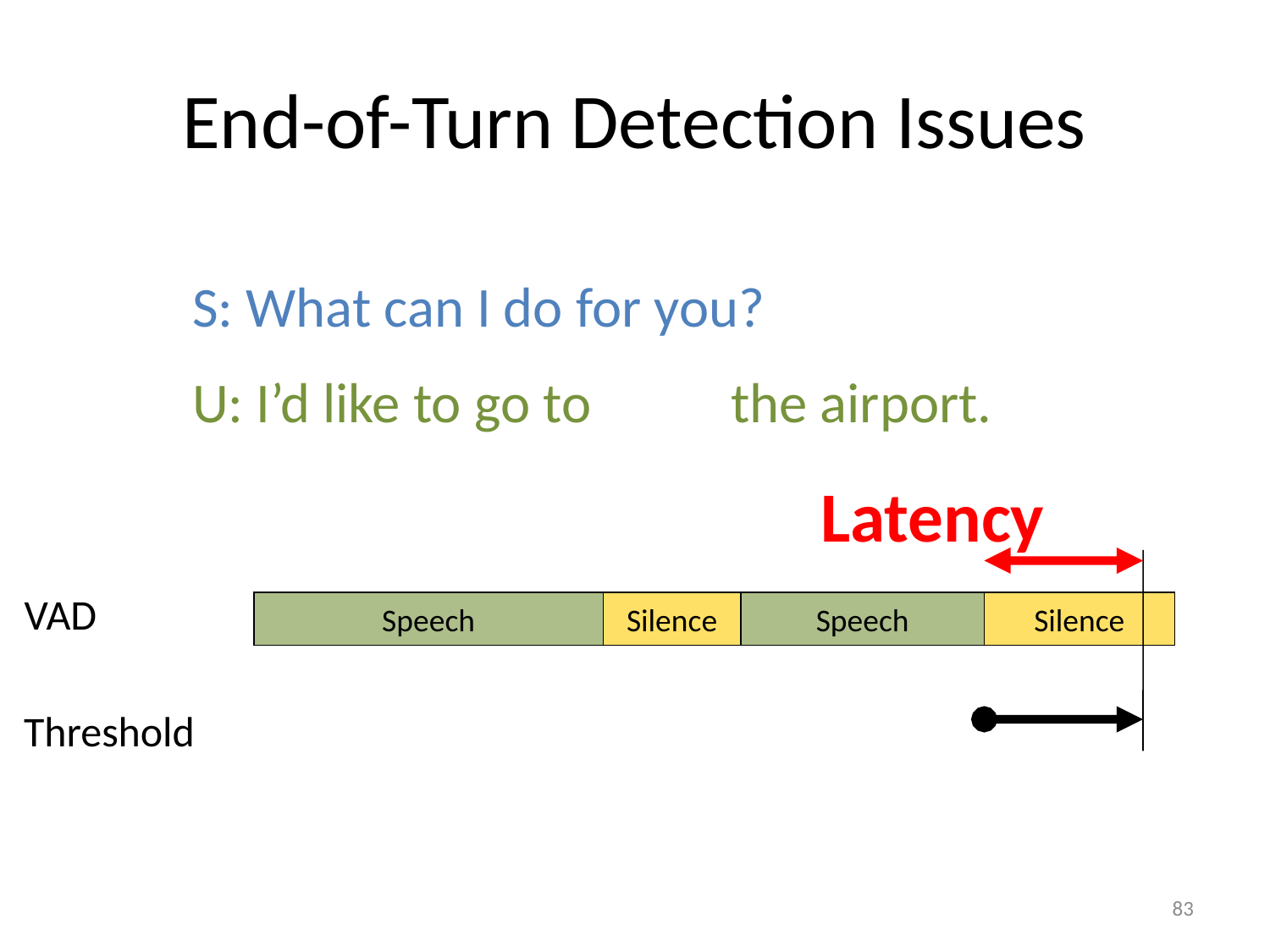

# End-of-Turn Detection Issues
S: What can I do for you?
U: I’d like to go to           the airport.
Latency

VAD
Speech
Silence
Speech
Silence
Threshold

83